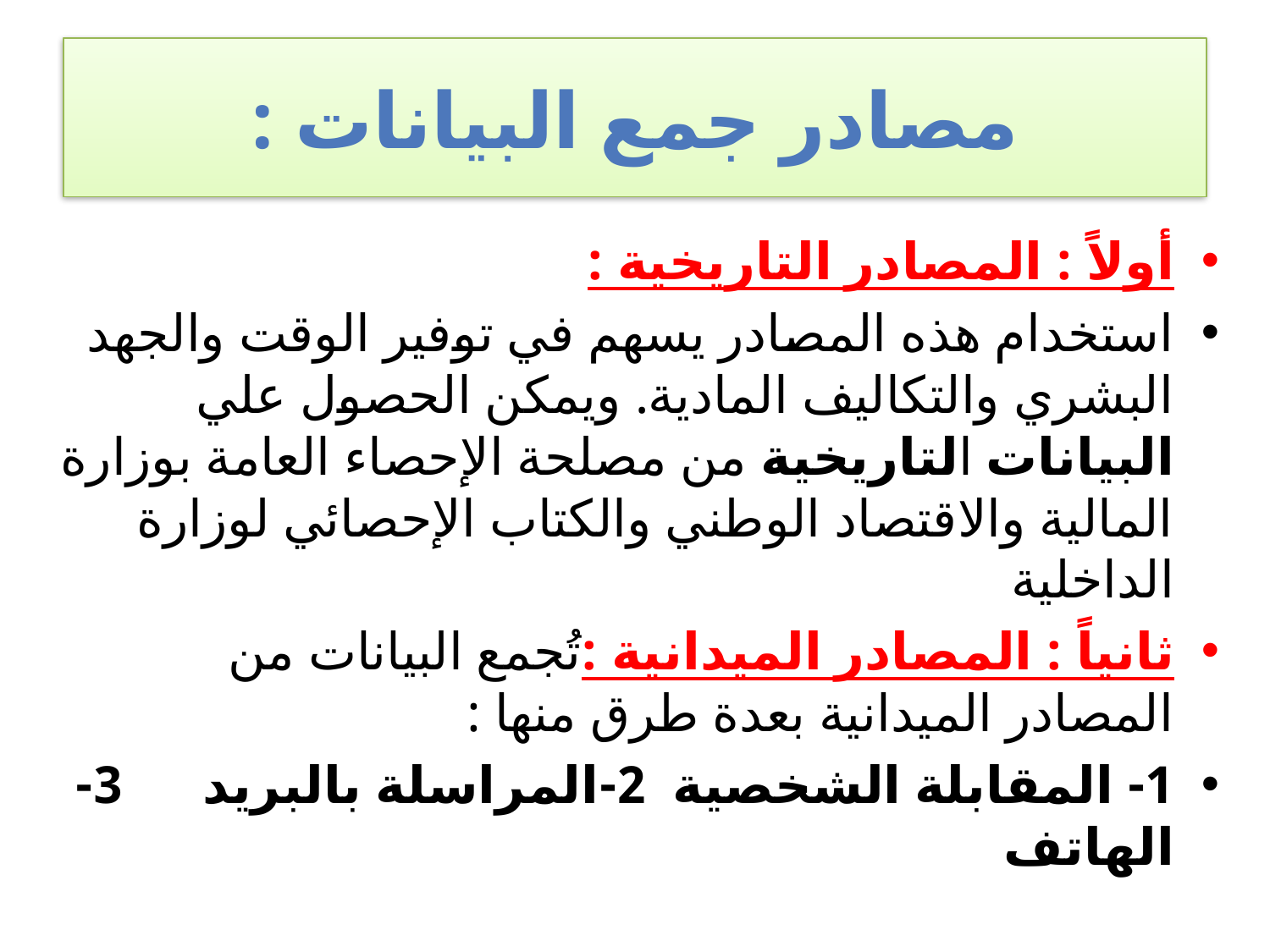

# مصادر جمع البيانات :
أولاً : المصادر التاريخية :
استخدام هذه المصادر يسهم في توفير الوقت والجهد البشري والتكاليف المادية. ويمكن الحصول علي البيانات التاريخية من مصلحة الإحصاء العامة بوزارة المالية والاقتصاد الوطني والكتاب الإحصائي لوزارة الداخلية
ثانياً : المصادر الميدانية :تُجمع البيانات من المصادر الميدانية بعدة طرق منها :
1- المقابلة الشخصية  2-المراسلة بالبريد      3-الهاتف